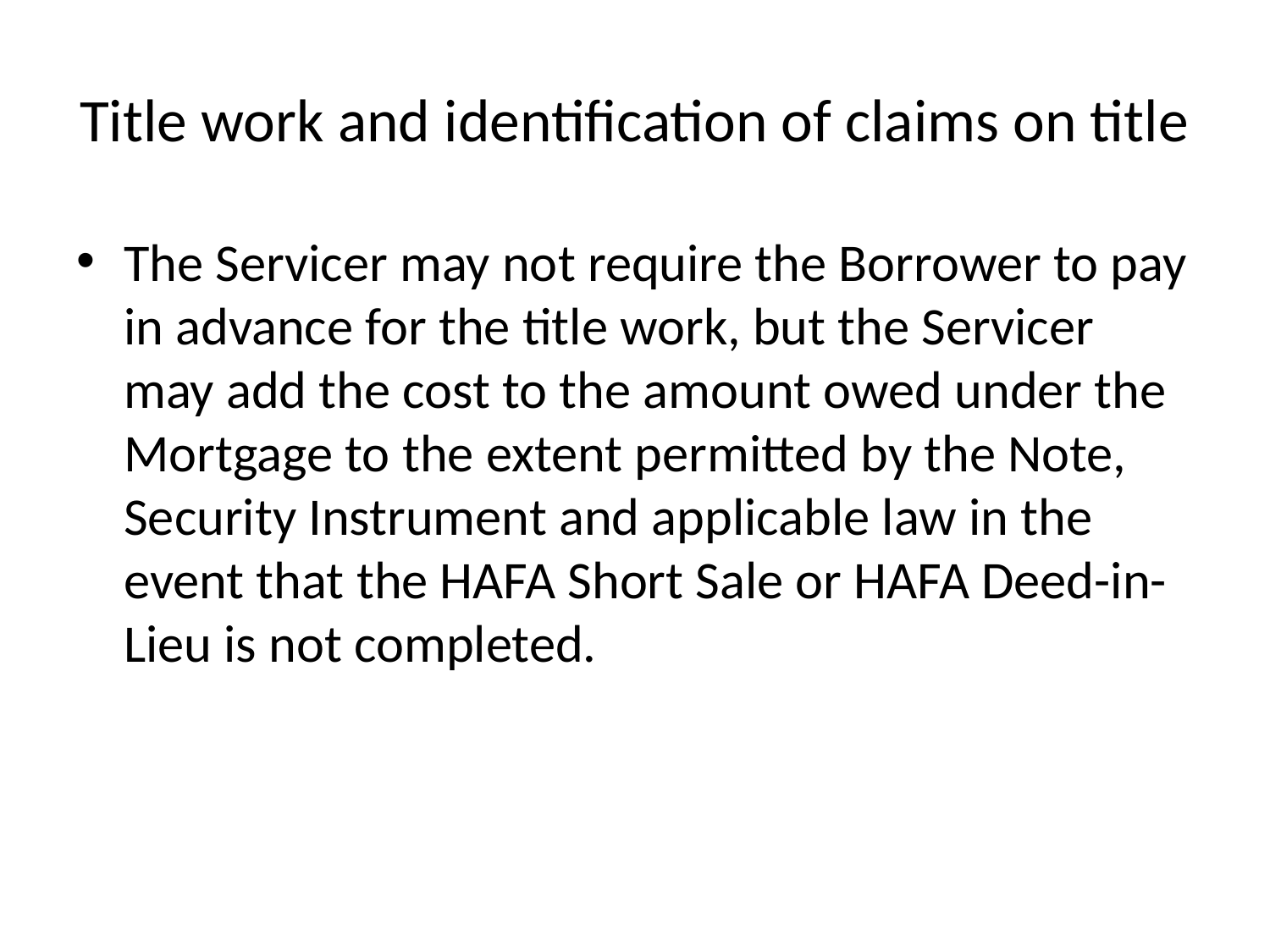

# Title work and identification of claims on title
The Servicer may not require the Borrower to pay in advance for the title work, but the Servicer may add the cost to the amount owed under the Mortgage to the extent permitted by the Note, Security Instrument and applicable law in the event that the HAFA Short Sale or HAFA Deed-in-Lieu is not completed.